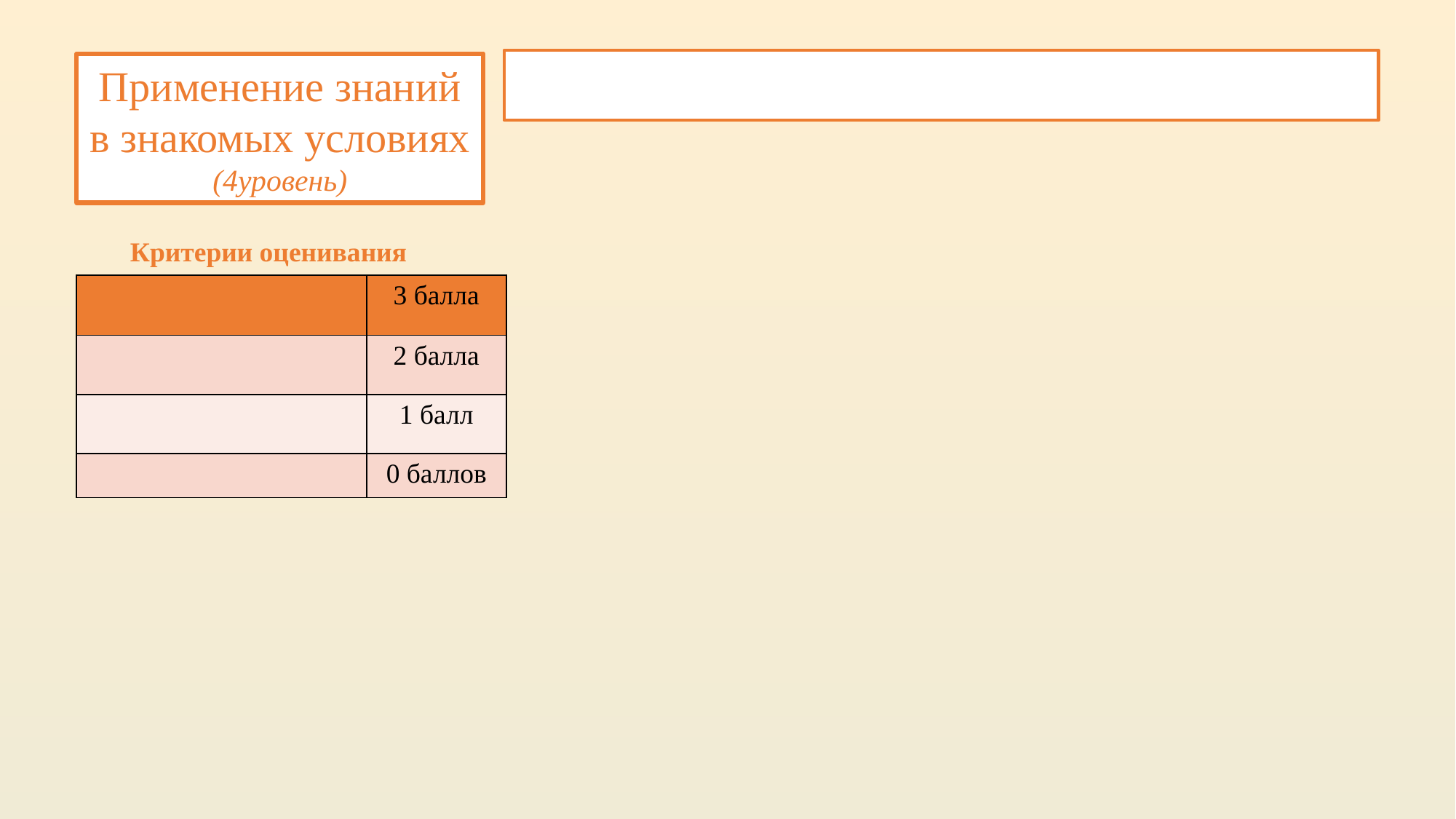

Применение знаний в знакомых условиях
(4уровень)
Критерии оценивания
|  | 3 балла |
| --- | --- |
|  | 2 балла |
|  | 1 балл |
|  | 0 баллов |